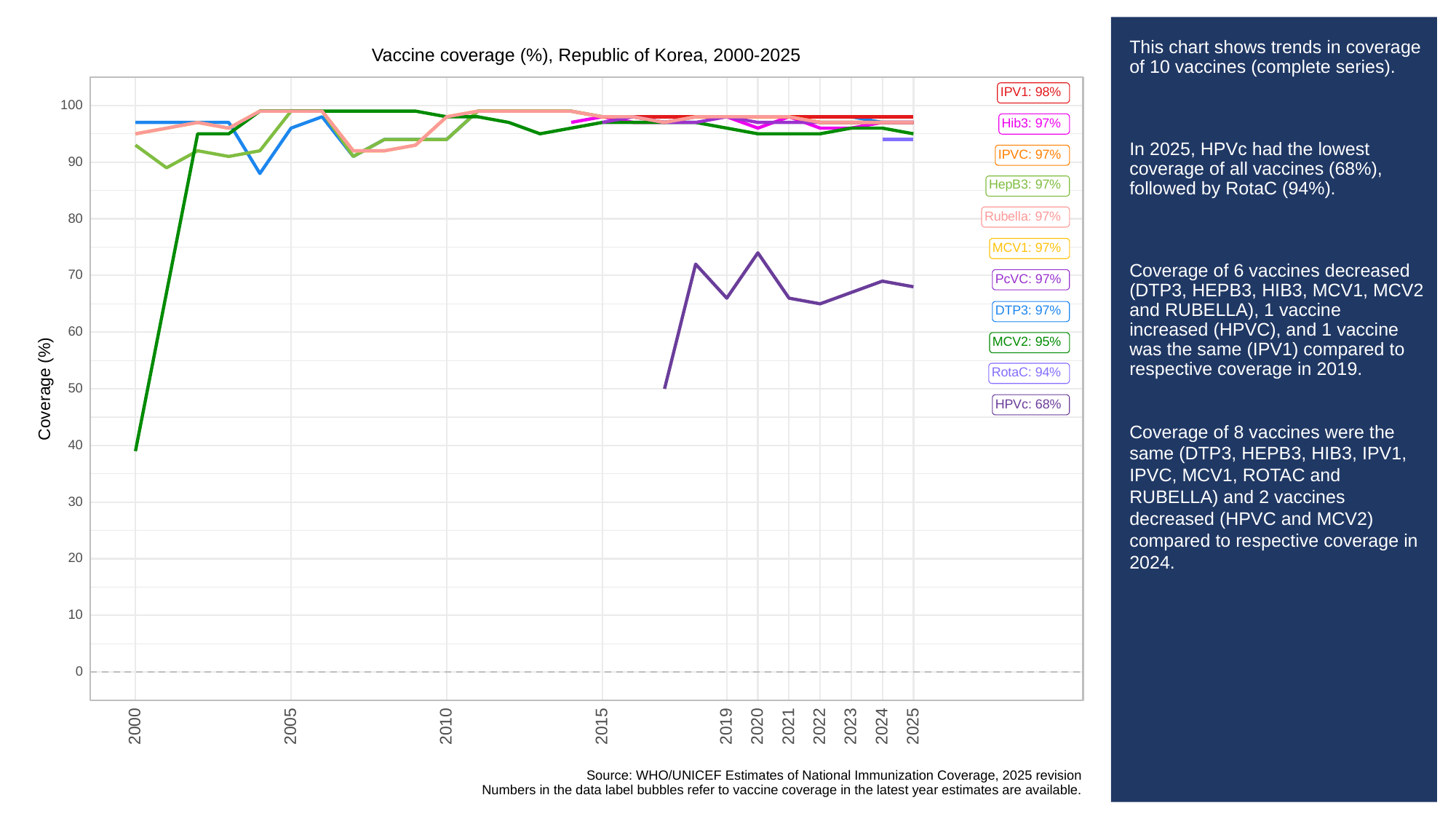

# This chart shows trends in coverage of 10 vaccines (complete series).

In 2025, HPVc had the lowest coverage of all vaccines (68%), followed by RotaC (94%).

Coverage of 6 vaccines decreased (DTP3, HEPB3, HIB3, MCV1, MCV2 and RUBELLA), 1 vaccine increased (HPVC), and 1 vaccine was the same (IPV1) compared to respective coverage in 2019.

Coverage of 8 vaccines were the same (DTP3, HEPB3, HIB3, IPV1, IPVC, MCV1, ROTAC and RUBELLA) and 2 vaccines decreased (HPVC and MCV2) compared to respective coverage in 2024.

Vaccine coverage (%), Republic of Korea, 2000-2025

IPV1: 98%

100

Hib3: 97%

IPVC: 97%
90

HepB3: 97%

Rubella: 97%
80

MCV1: 97%

70
PcVC: 97%

DTP3: 97%
60

MCV2: 95%

RotaC: 94%
Coverage (%)
50

HPVc: 68%

40

30

20

10

0

2023
2000
2005
2010
2015
2019
2020
2021
2022
2024
2025
Source: WHO/UNICEF Estimates of National Immunization Coverage, 2025 revision
Numbers in the data label bubbles refer to vaccine coverage in the latest year estimates are available.